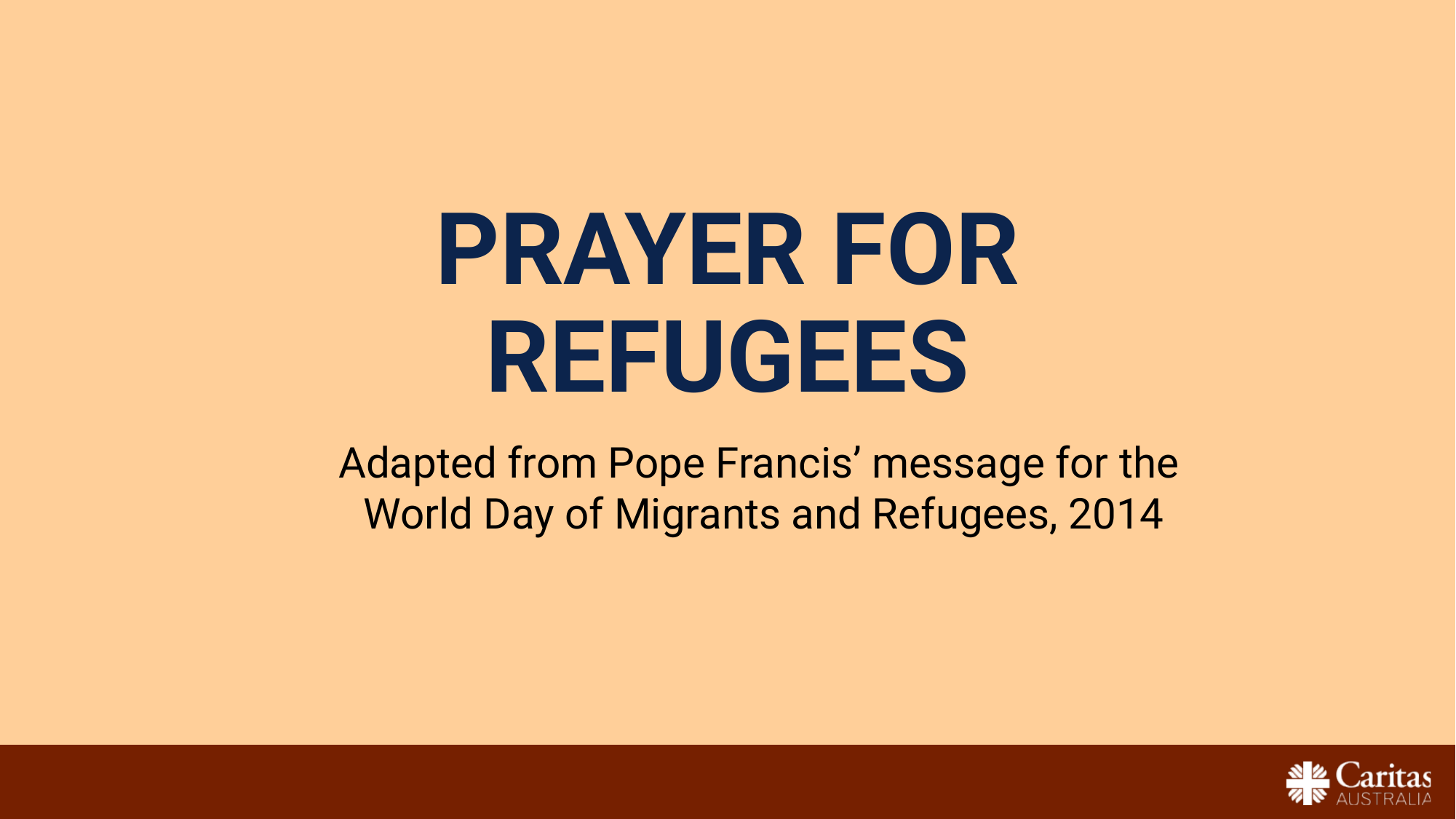

# Prayer for refugees
Adapted from Pope Francis’ message for the
World Day of Migrants and Refugees, 2014